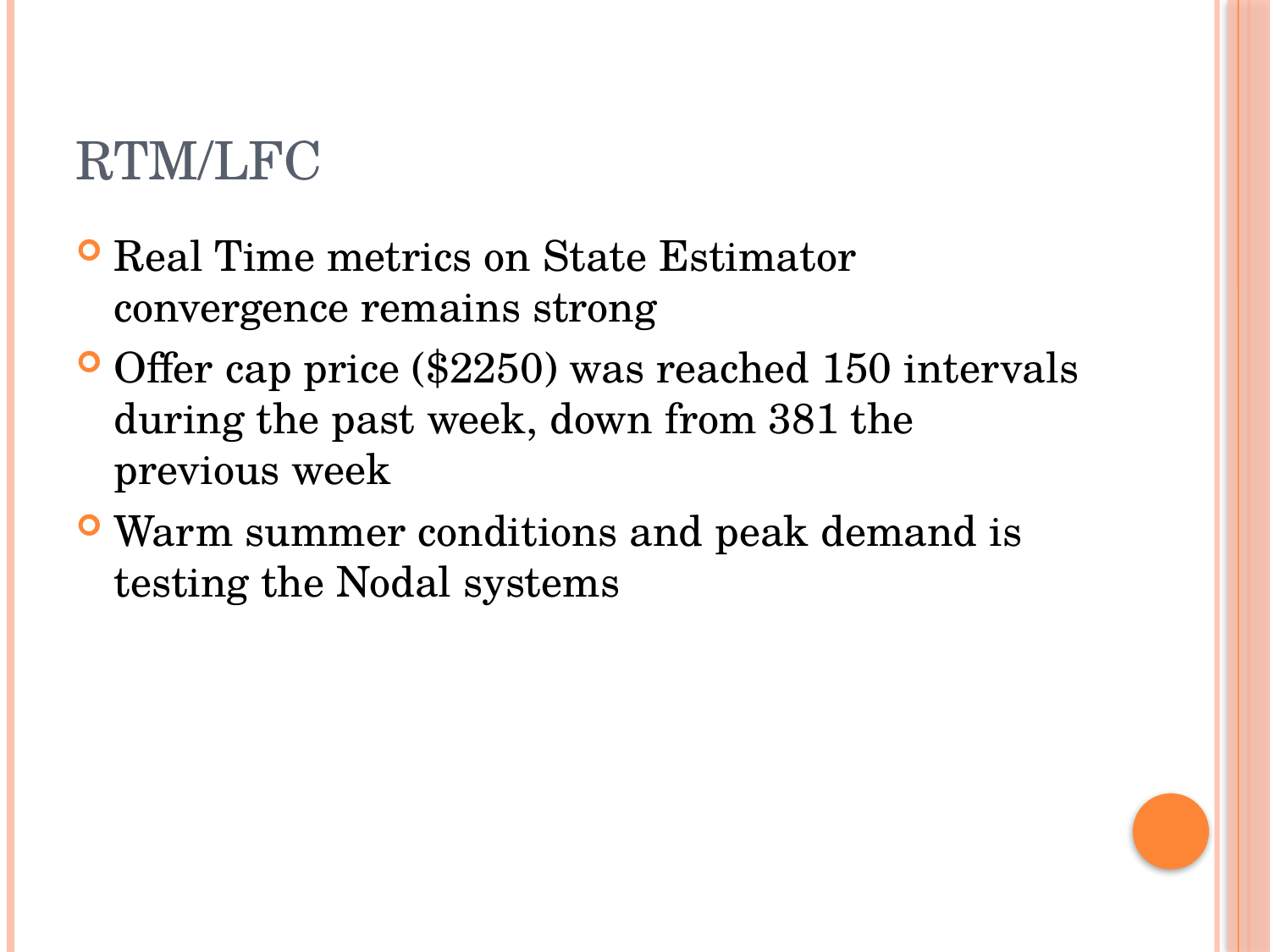

# RTM/LFC
Real Time metrics on State Estimator convergence remains strong
Offer cap price ($2250) was reached 150 intervals during the past week, down from 381 the previous week
Warm summer conditions and peak demand is testing the Nodal systems